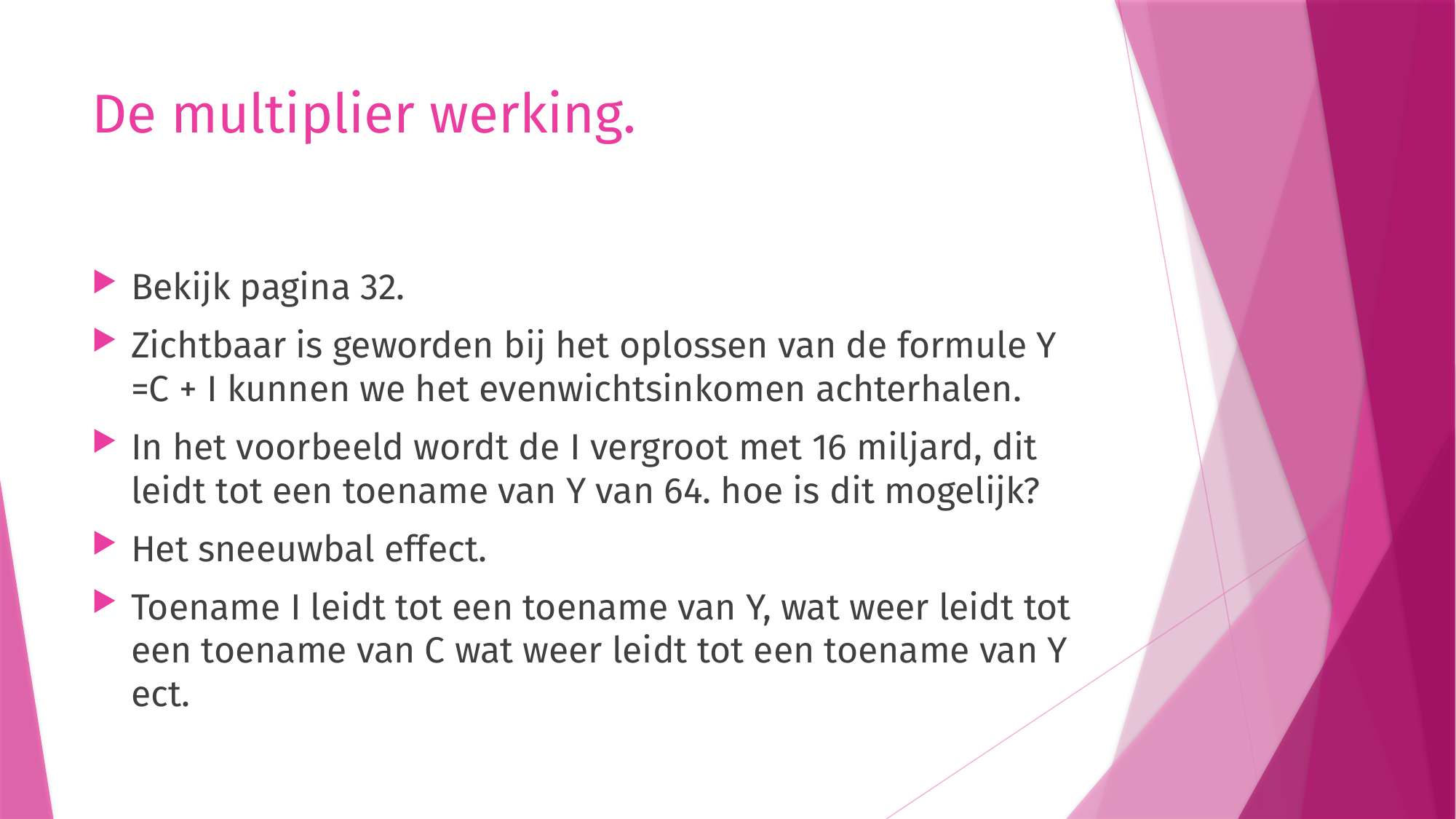

# De multiplier werking.
Bekijk pagina 32.
Zichtbaar is geworden bij het oplossen van de formule Y =C + I kunnen we het evenwichtsinkomen achterhalen.
In het voorbeeld wordt de I vergroot met 16 miljard, dit leidt tot een toename van Y van 64. hoe is dit mogelijk?
Het sneeuwbal effect.
Toename I leidt tot een toename van Y, wat weer leidt tot een toename van C wat weer leidt tot een toename van Y ect.